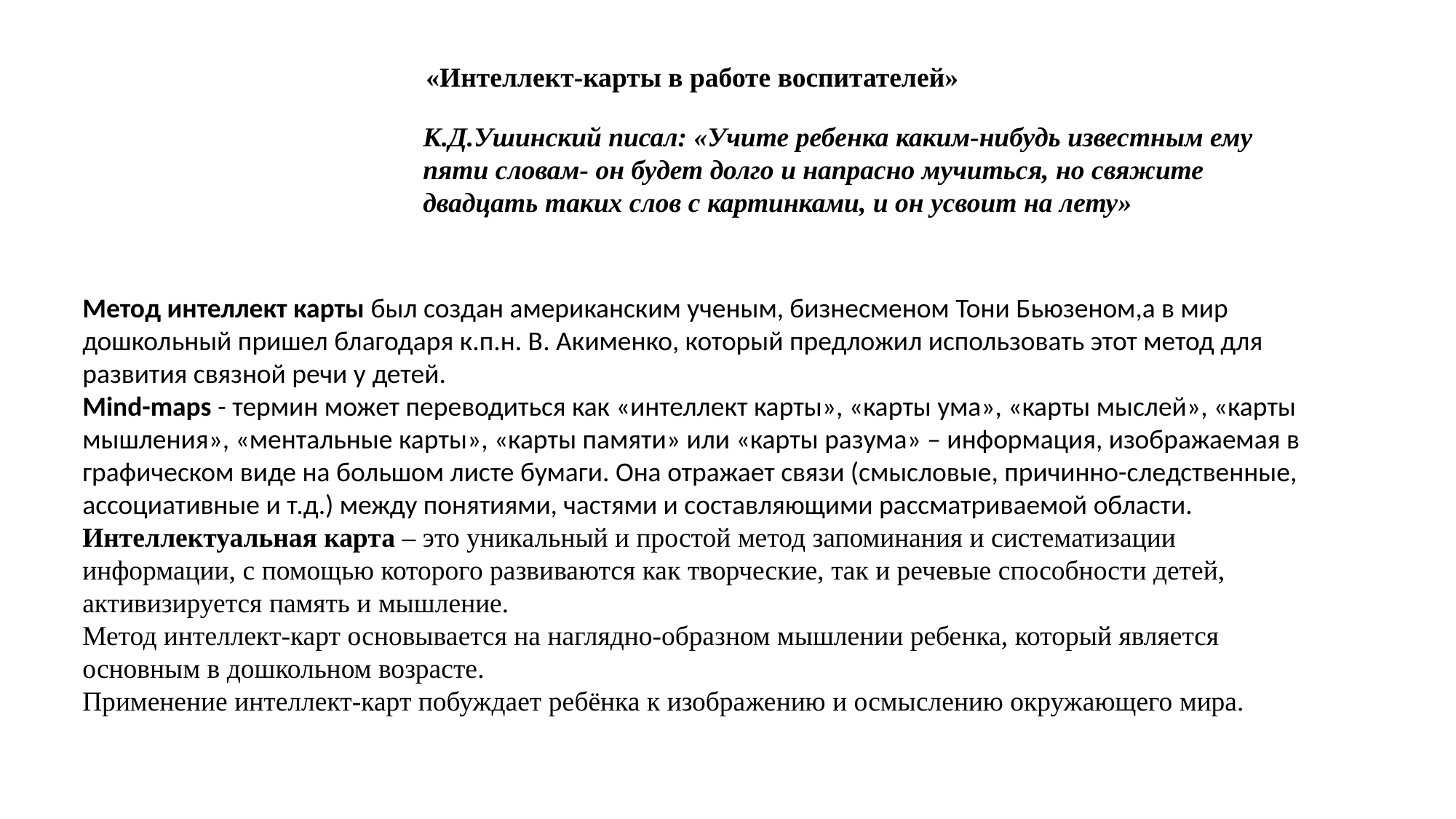

«Интеллект-карты в работе воспитателей»
К.Д.Ушинский писал: «Учите ребенка каким-нибудь известным ему пяти словам- он будет долго и напрасно мучиться, но свяжите двадцать таких слов с картинками, и он усвоит на лету»
Метод интеллект карты был создан американским ученым, бизнесменом Тони Бьюзеном,а в мир дошкольный пришел благодаря к.п.н. В. Акименко, который предложил использовать этот метод для развития связной речи у детей.
Mind-maps - термин может переводиться как «интеллект карты», «карты ума», «карты мыслей», «карты мышления», «ментальные карты», «карты памяти» или «карты разума» – информация, изображаемая в графическом виде на большом листе бумаги. Она отражает связи (смысловые, причинно-следственные, ассоциативные и т.д.) между понятиями, частями и составляющими рассматриваемой области.
Интеллектуальная карта – это уникальный и простой метод запоминания и систематизации информации, с помощью которого развиваются как творческие, так и речевые способности детей, активизируется память и мышление.
Метод интеллект-карт основывается на наглядно-образном мышлении ребенка, который является основным в дошкольном возрасте.
Применение интеллект-карт побуждает ребёнка к изображению и осмыслению окружающего мира.